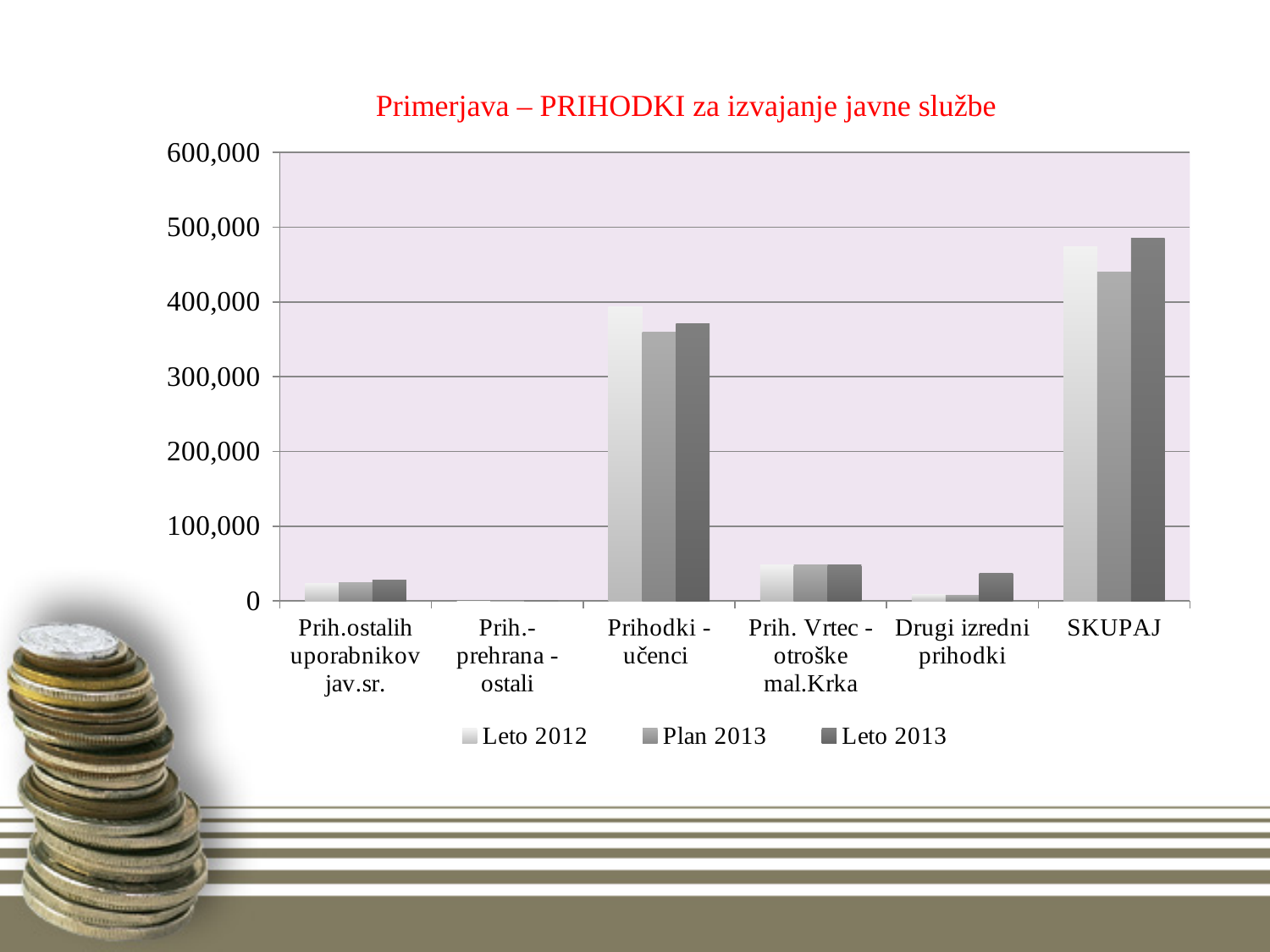

# Primerjava – PRIHODKI za izvajanje javne službe

### Chart

| Category | Leto 2012 | Plan 2013 | Leto 2013 |
|---|---|---|---|
| Prih.ostalih uporabnikov jav.sr. | 23604.0 | 24000.0 | 28088.0 |
| Prih.-prehrana - ostali | 0.0 | 0.0 | 425.0 |
| Prihodki - učenci  | 393574.0 | 360000.0 | 371028.0 |
| Prih. Vrtec -otroške mal.Krka | 48228.0 | 48000.0 | 47821.0 |
| Drugi izredni prihodki | 8729.0 | 8000.0 | 37470.0 |
| SKUPAJ | 474135.0 | 440000.0 | 484832.0 |